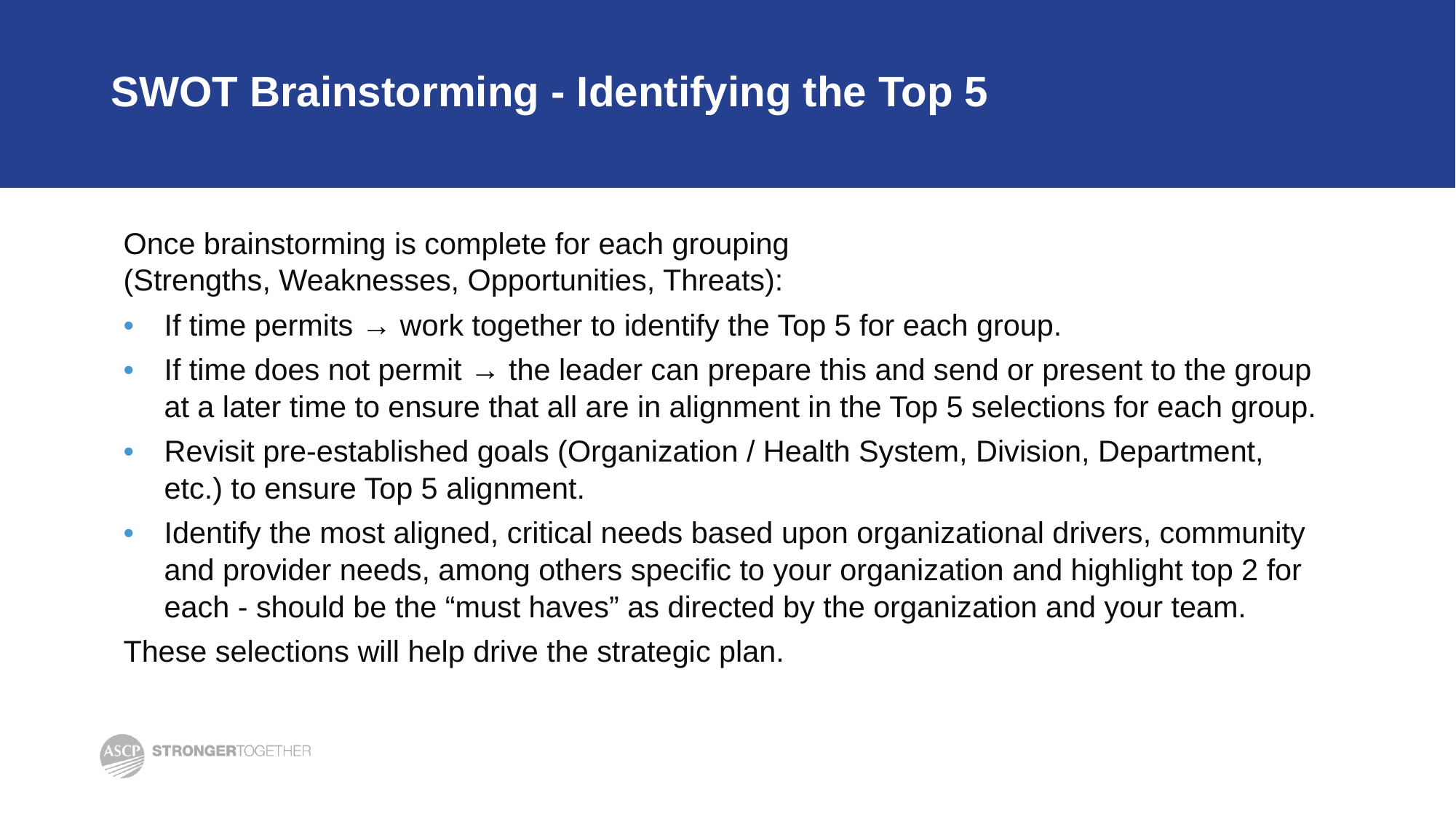

# SWOT Brainstorming - Identifying the Top 5
Once brainstorming is complete for each grouping
(Strengths, Weaknesses, Opportunities, Threats):
If time permits → work together to identify the Top 5 for each group.
If time does not permit → the leader can prepare this and send or present to the group at a later time to ensure that all are in alignment in the Top 5 selections for each group.
Revisit pre-established goals (Organization / Health System, Division, Department, etc.) to ensure Top 5 alignment.
Identify the most aligned, critical needs based upon organizational drivers, community and provider needs, among others specific to your organization and highlight top 2 for each - should be the “must haves” as directed by the organization and your team.
These selections will help drive the strategic plan.